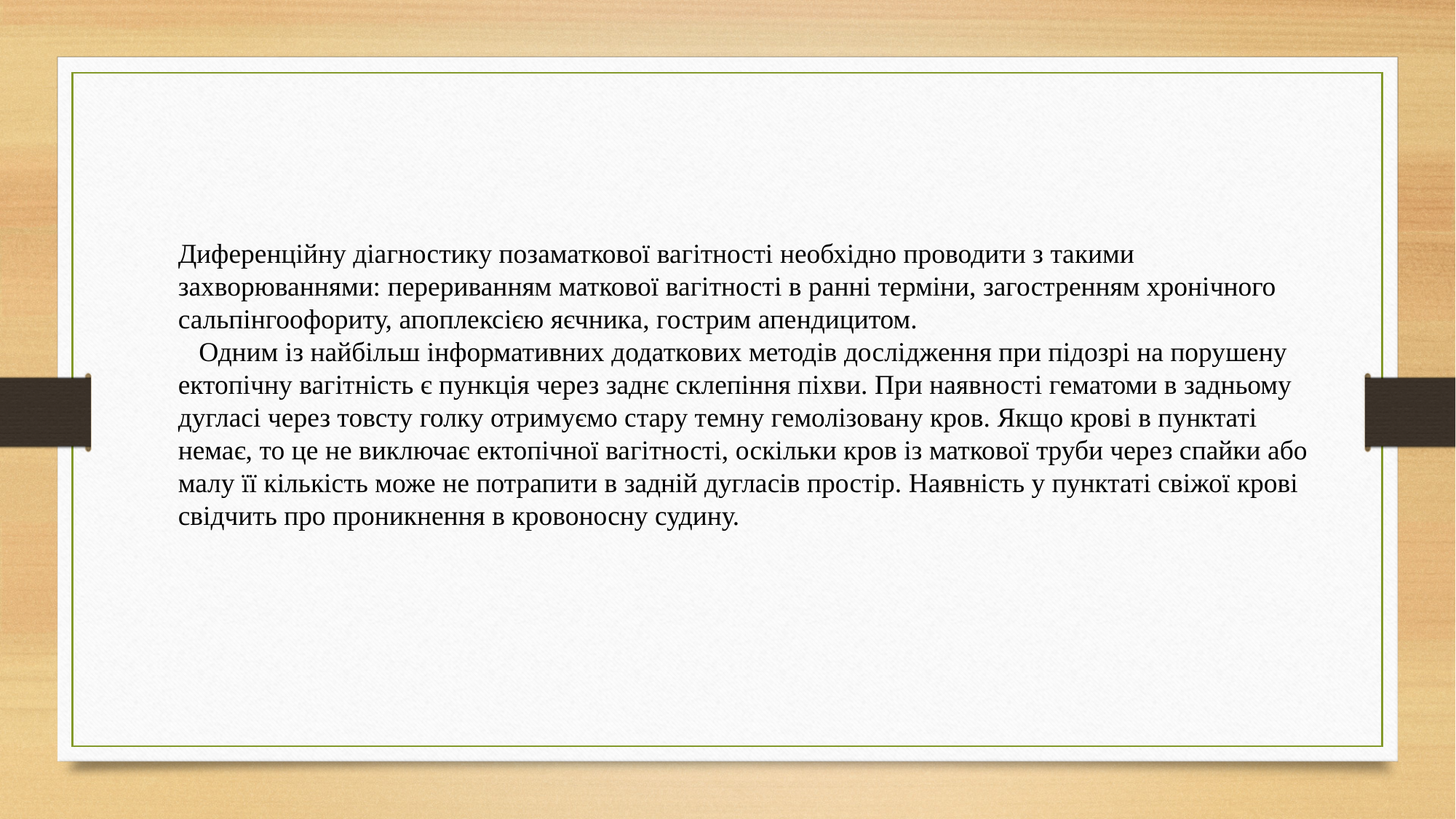

Диференційну діагностику позаматкової вагітності необхідно проводити з такими захворюваннями: перериванням маткової вагітності в ранні терміни, загостренням хронічного сальпінгоофориту, апоплексією яєчника, гострим апендицитом.
   Одним із найбільш інформативних додаткових методів дослідження при підозрі на порушену ектопічну вагітність є пункція через заднє склепіння піхви. При наявності гематоми в задньому дугласі через товсту голку отримуємо стару темну гемолізовану кров. Якщо крові в пунктаті немає, то це не виключає ектопічної вагітності, оскільки кров із маткової труби через спайки або малу її кількість може не потрапити в задній дугласів простір. Наявність у пунктаті свіжої крові свідчить про проникнення в кровоносну судину.